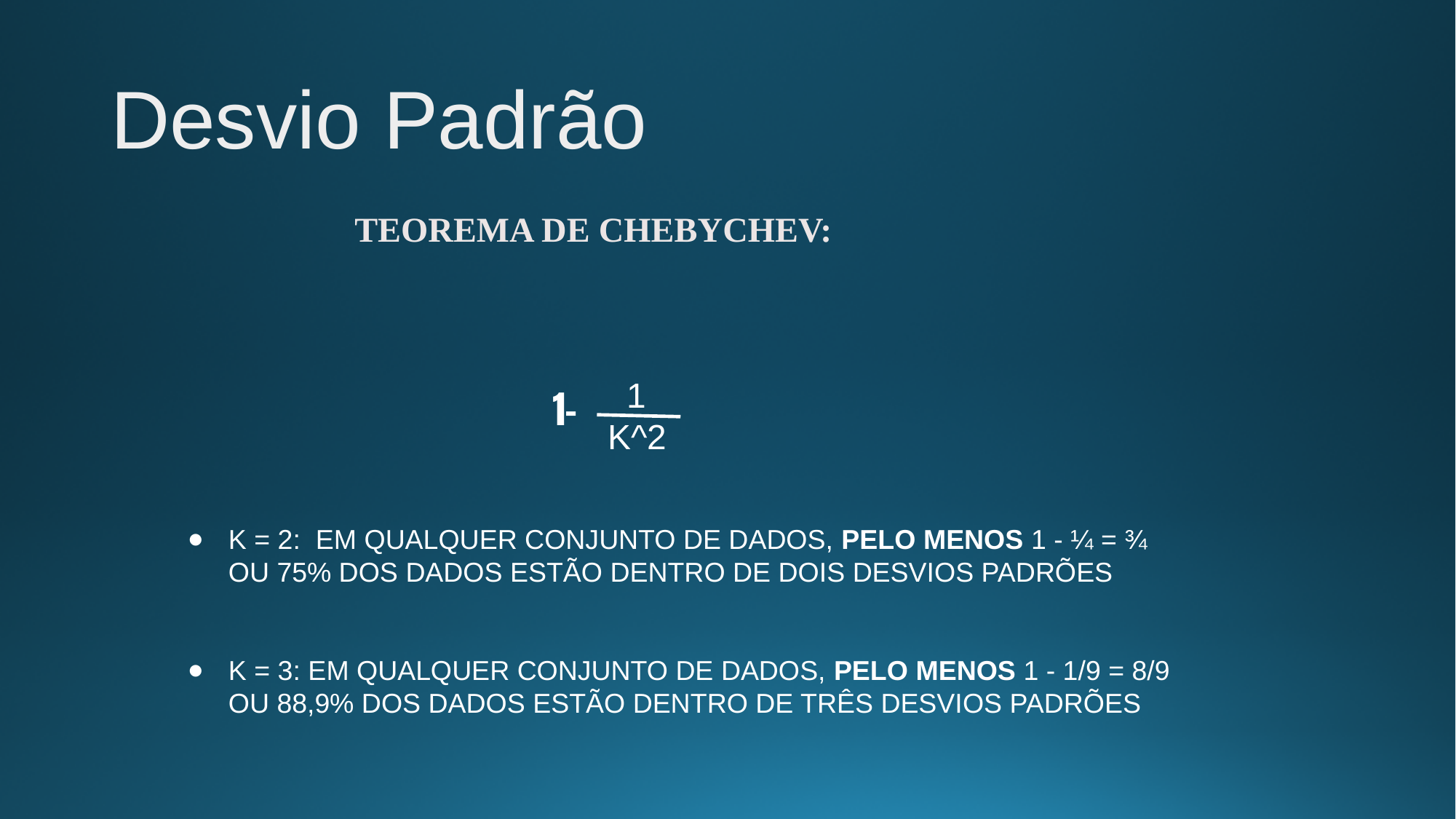

Desvio Padrão
TEOREMA DE CHEBYCHEV:
  1
K^2
1-
K = 2:  EM QUALQUER CONJUNTO DE DADOS, PELO MENOS 1 - ¼ = ¾ OU 75% DOS DADOS ESTÃO DENTRO DE DOIS DESVIOS PADRÕES

K = 3: EM QUALQUER CONJUNTO DE DADOS, PELO MENOS 1 - 1/9 = 8/9 OU 88,9% DOS DADOS ESTÃO DENTRO DE TRÊS DESVIOS PADRÕES